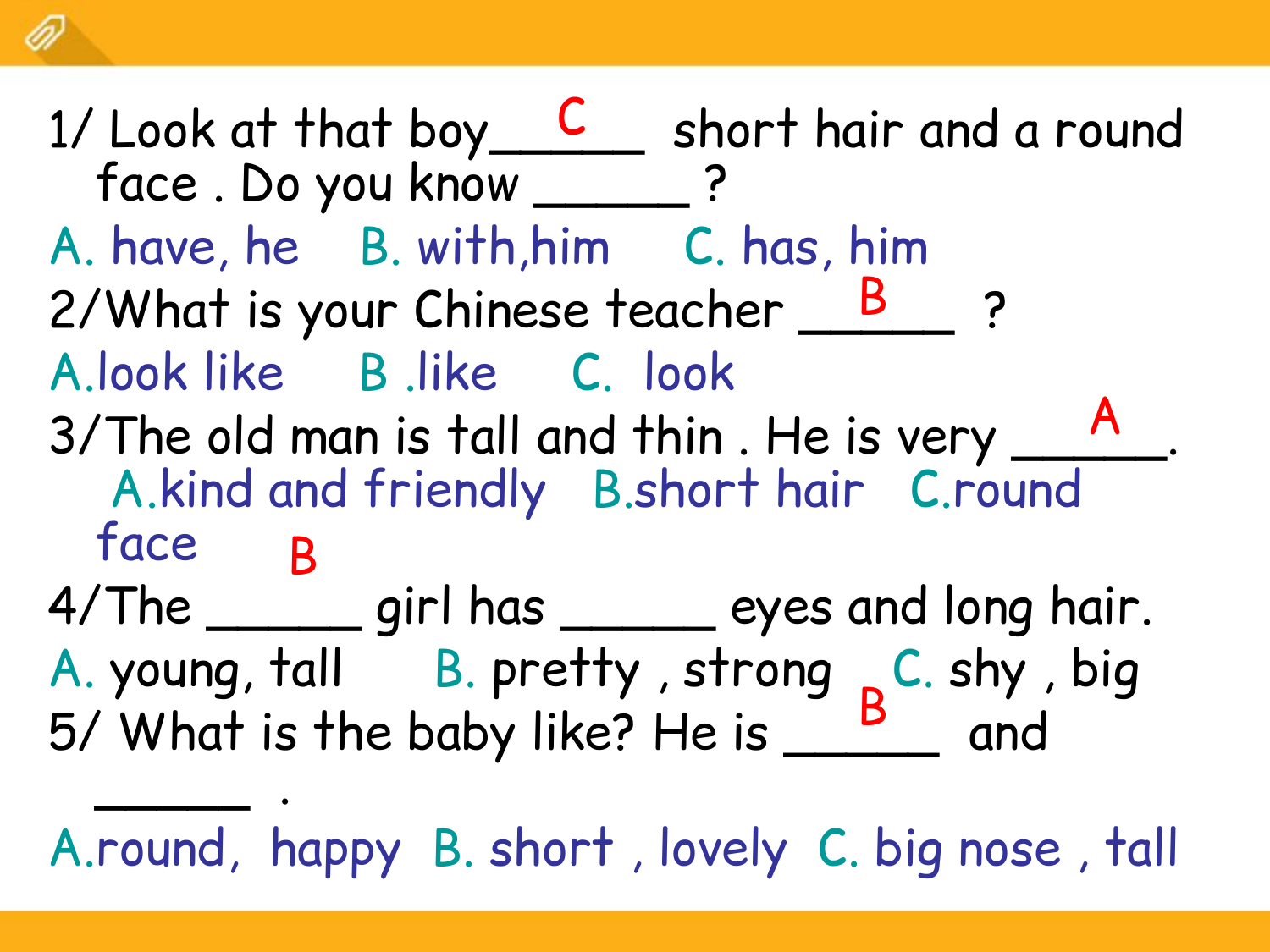

C
1/ Look at that boy_____  short hair and a round face . Do you know _____ ?
A. have, he    B. with,him     C. has, him
2/What is your Chinese teacher _____  ?
A.look like     B .like     C.  look
3/The old man is tall and thin . He is very _____.  A.kind and friendly   B.short hair   C.round face
4/The _____ girl has _____ eyes and long hair.
A. young, tall      B. pretty , strong    C. shy , big
5/ What is the baby like? He is _____  and _____  .
A.round,  happy  B. short , lovely  C. big nose , tall
B
A
B
B